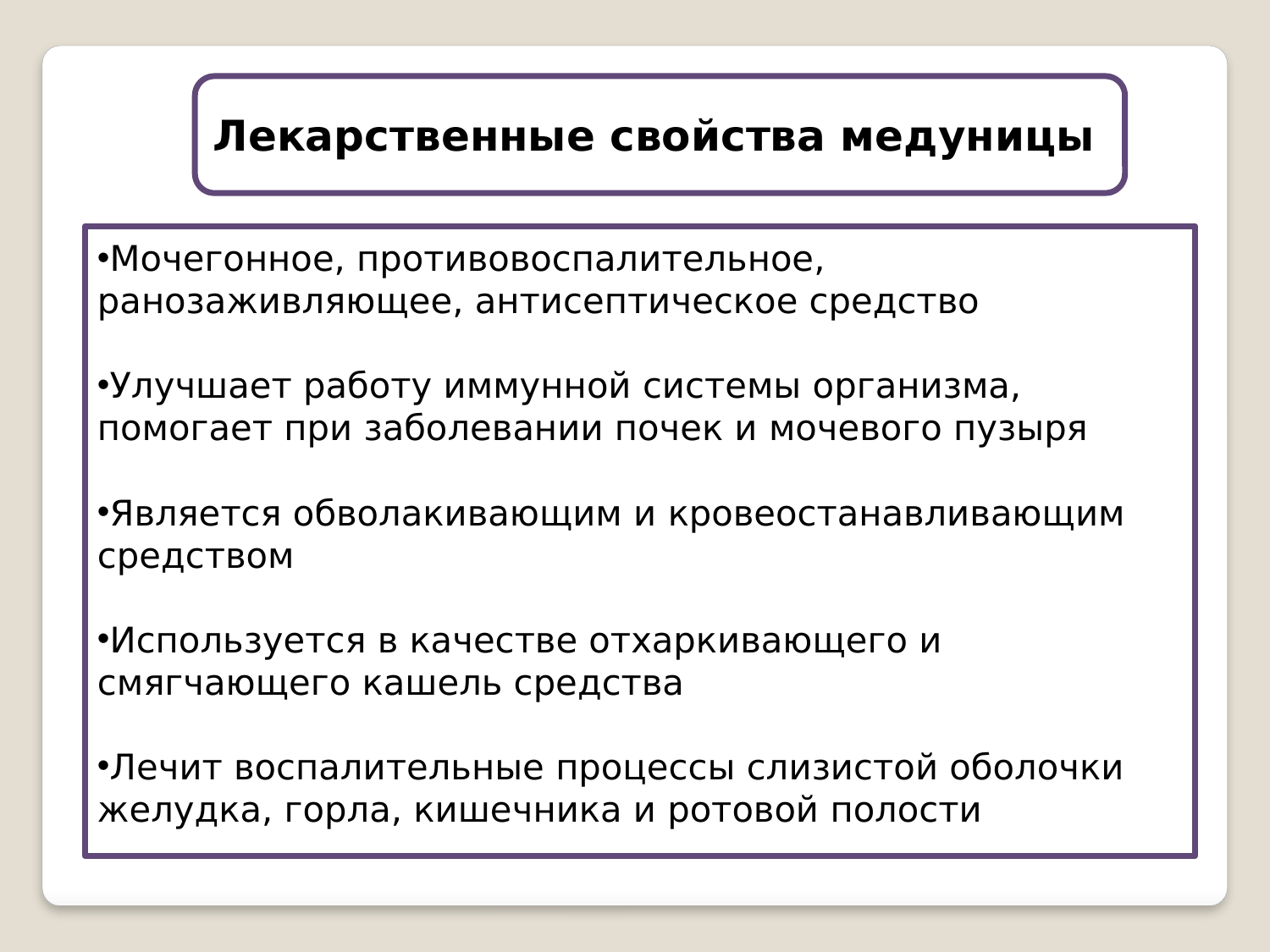

Лекарственные свойства медуницы

Мочегонное, противовоспалительное, ранозаживляющее, антисептическое средство

Улучшает работу иммунной системы организма, помогает при заболевании почек и мочевого пузыря

Является обволакивающим и кровеостанавливающим средством

Используется в качестве отхаркивающего и смягчающего кашель средства

Лечит воспалительные процессы слизистой оболочки желудка, горла, кишечника и ротовой полости